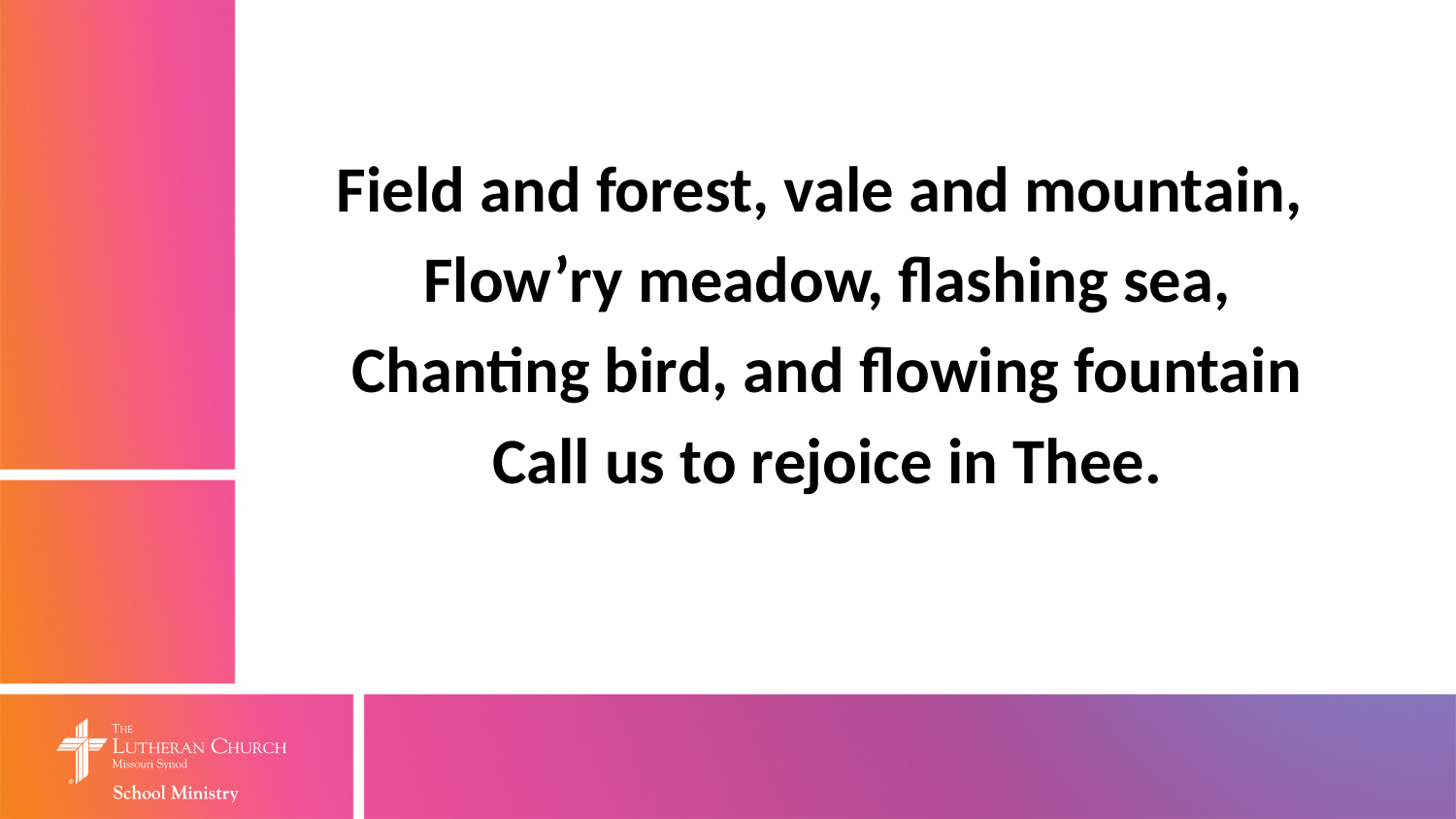

Field and forest, vale and mountain,
Flow’ry meadow, flashing sea,
Chanting bird, and flowing fountain
Call us to rejoice in Thee.